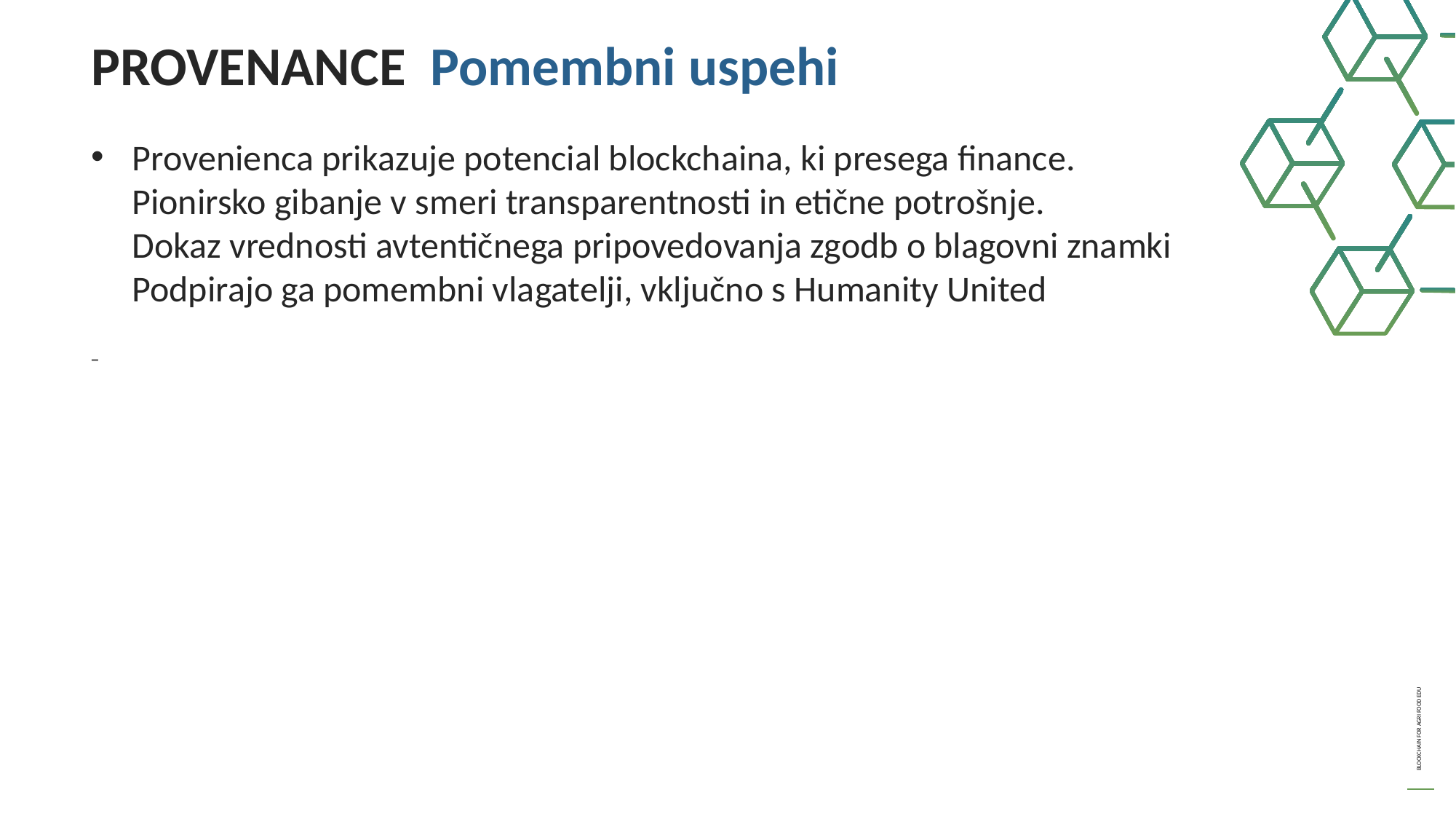

PROVENANCE  Pomembni uspehi

Provenienca prikazuje potencial blockchaina, ki presega finance.
Pionirsko gibanje v smeri transparentnosti in etične potrošnje.
Dokaz vrednosti avtentičnega pripovedovanja zgodb o blagovni znamki
Podpirajo ga pomembni vlagatelji, vključno s Humanity United

-